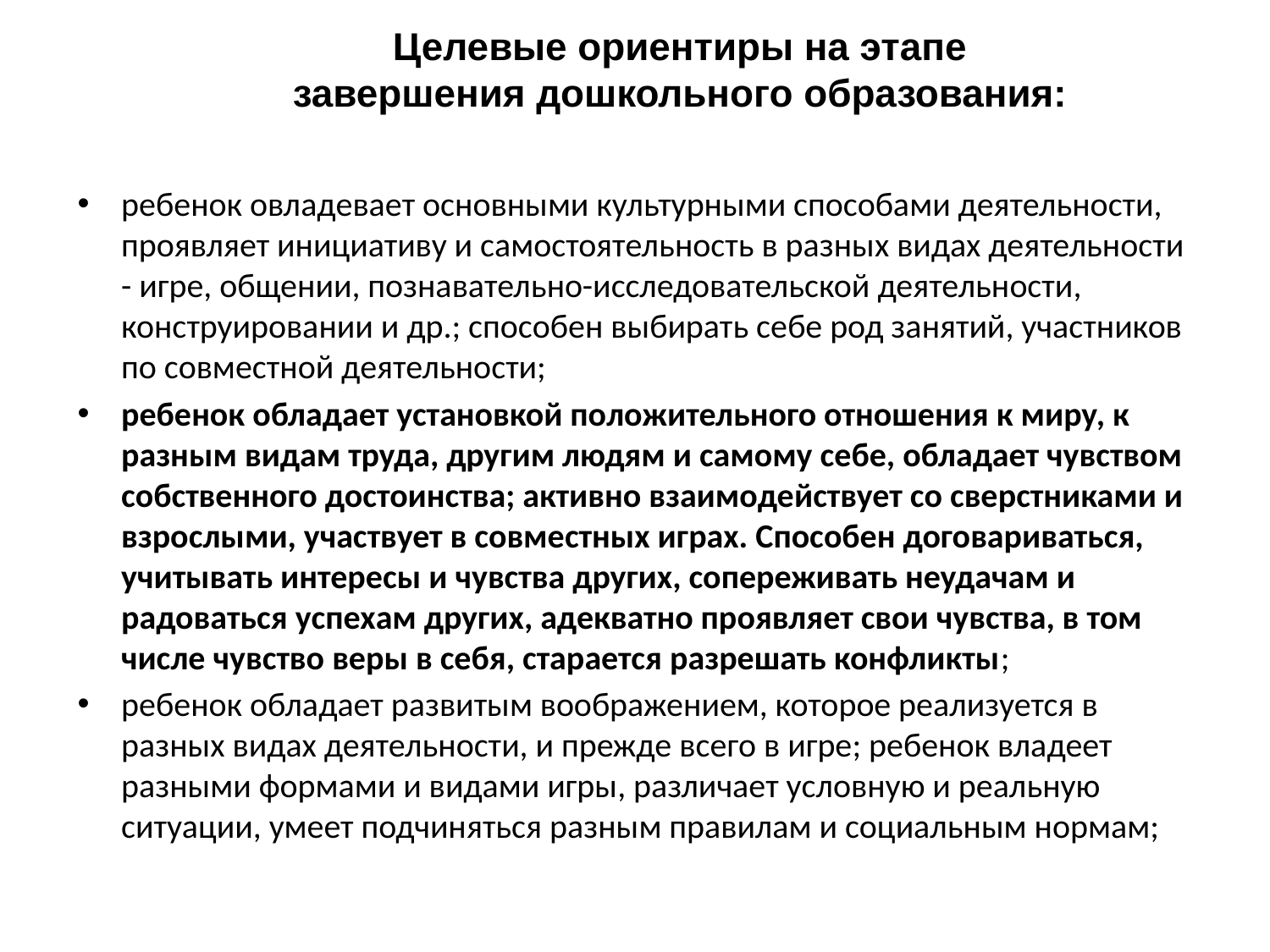

# Целевые ориентиры на этапе завершения дошкольного образования:
ребенок овладевает основными культурными способами деятельности, проявляет инициативу и самостоятельность в разных видах деятельности - игре, общении, познавательно-исследовательской деятельности, конструировании и др.; способен выбирать себе род занятий, участников по совместной деятельности;
ребенок обладает установкой положительного отношения к миру, к разным видам труда, другим людям и самому себе, обладает чувством собственного достоинства; активно взаимодействует со сверстниками и взрослыми, участвует в совместных играх. Способен договариваться, учитывать интересы и чувства других, сопереживать неудачам и радоваться успехам других, адекватно проявляет свои чувства, в том числе чувство веры в себя, старается разрешать конфликты;
ребенок обладает развитым воображением, которое реализуется в разных видах деятельности, и прежде всего в игре; ребенок владеет разными формами и видами игры, различает условную и реальную ситуации, умеет подчиняться разным правилам и социальным нормам;